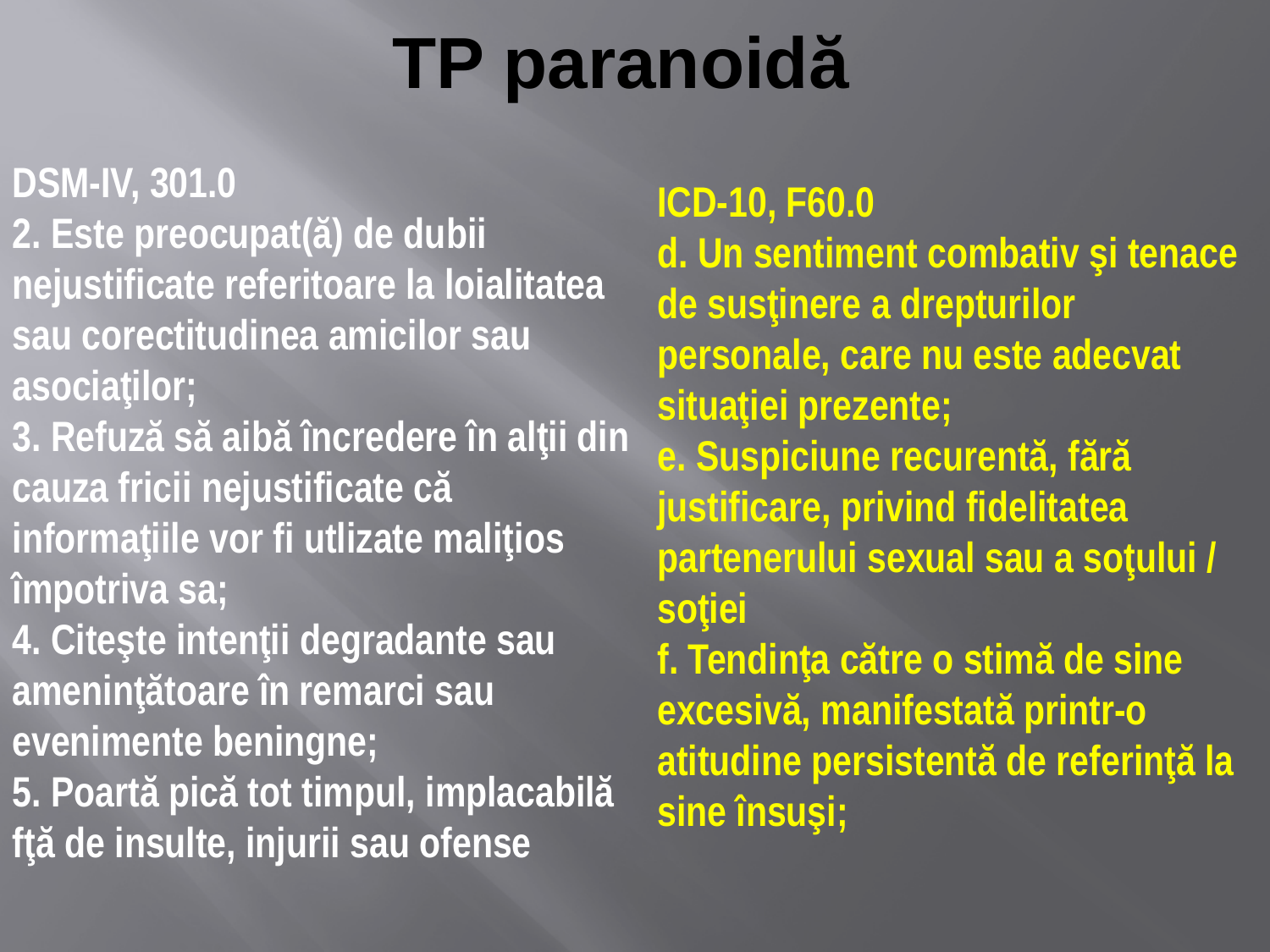

# TP paranoidă
DSM-IV, 301.0
2. Este preocupat(ă) de dubii nejustificate referitoare la loialitatea sau corectitudinea amicilor sau asociaţilor;
3. Refuză să aibă încredere în alţii din cauza fricii nejustificate că informaţiile vor fi utlizate maliţios împotriva sa;
4. Citeşte intenţii degradante sau ameninţătoare în remarci sau evenimente beningne;
5. Poartă pică tot timpul, implacabilă fţă de insulte, injurii sau ofense

ICD-10, F60.0
d. Un sentiment combativ şi tenace de susţinere a drepturilor personale, care nu este adecvat situaţiei prezente;
e. Suspiciune recurentă, fără justificare, privind fidelitatea partenerului sexual sau a soţului / soţiei
f. Tendinţa către o stimă de sine excesivă, manifestată printr-o atitudine persistentă de referinţă la sine însuşi;